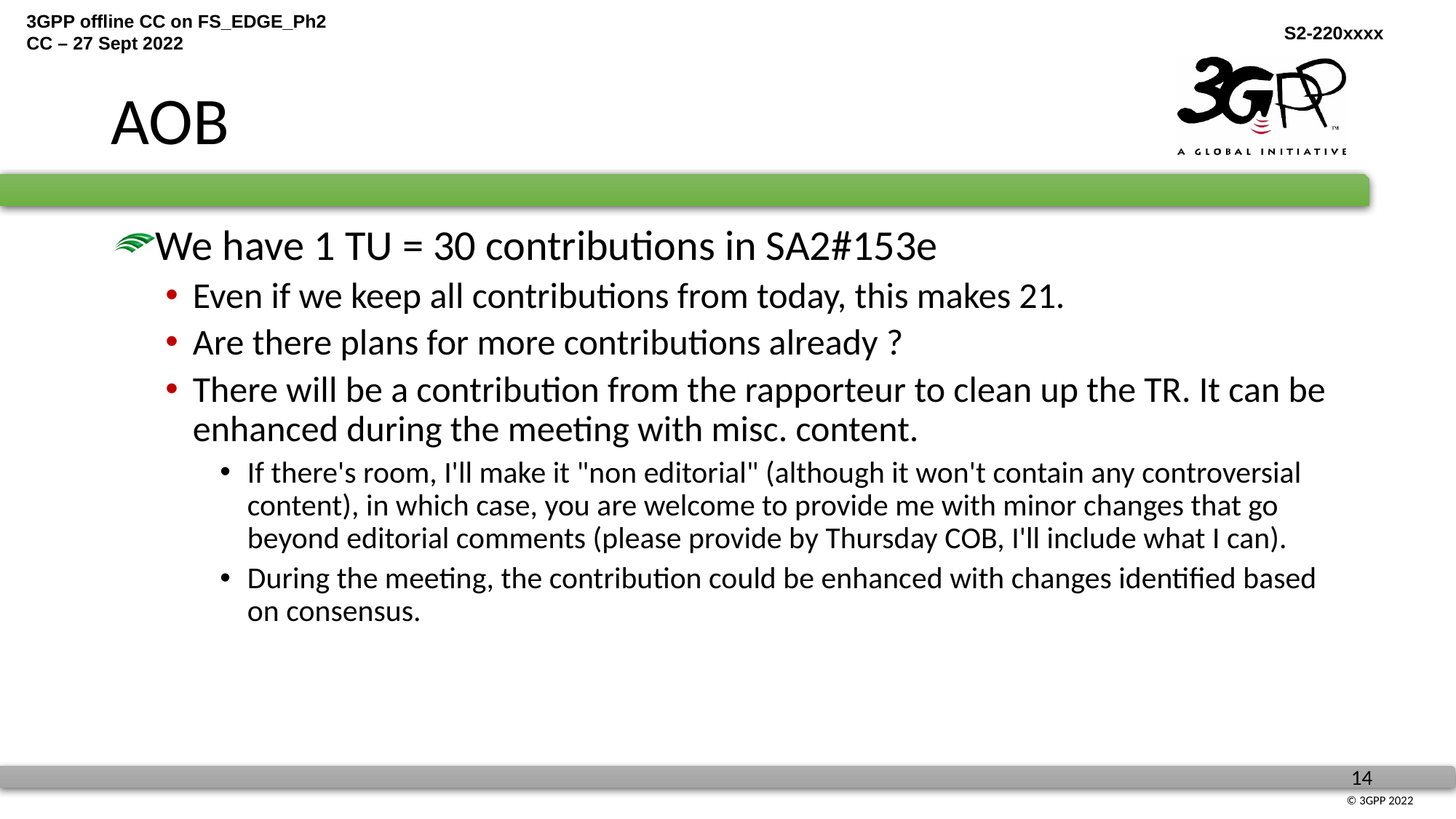

# AOB
We have 1 TU = 30 contributions in SA2#153e
Even if we keep all contributions from today, this makes 21.
Are there plans for more contributions already ?
There will be a contribution from the rapporteur to clean up the TR. It can be enhanced during the meeting with misc. content.
If there's room, I'll make it "non editorial" (although it won't contain any controversial content), in which case, you are welcome to provide me with minor changes that go beyond editorial comments (please provide by Thursday COB, I'll include what I can).
During the meeting, the contribution could be enhanced with changes identified based on consensus.